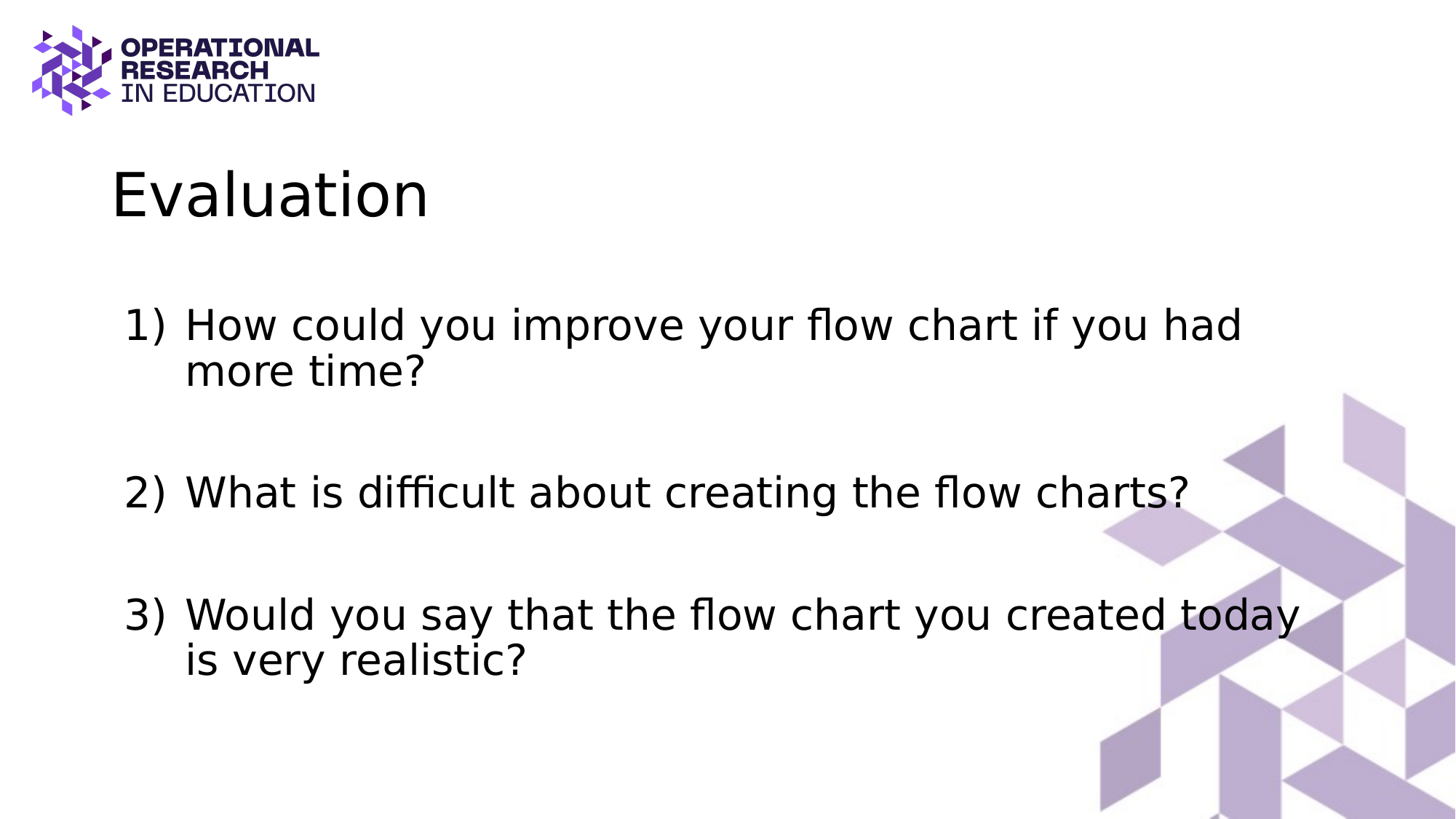

# Evaluation
How could you improve your flow chart if you had more time?

What is difficult about creating the flow charts?

Would you say that the flow chart you created today is very realistic?